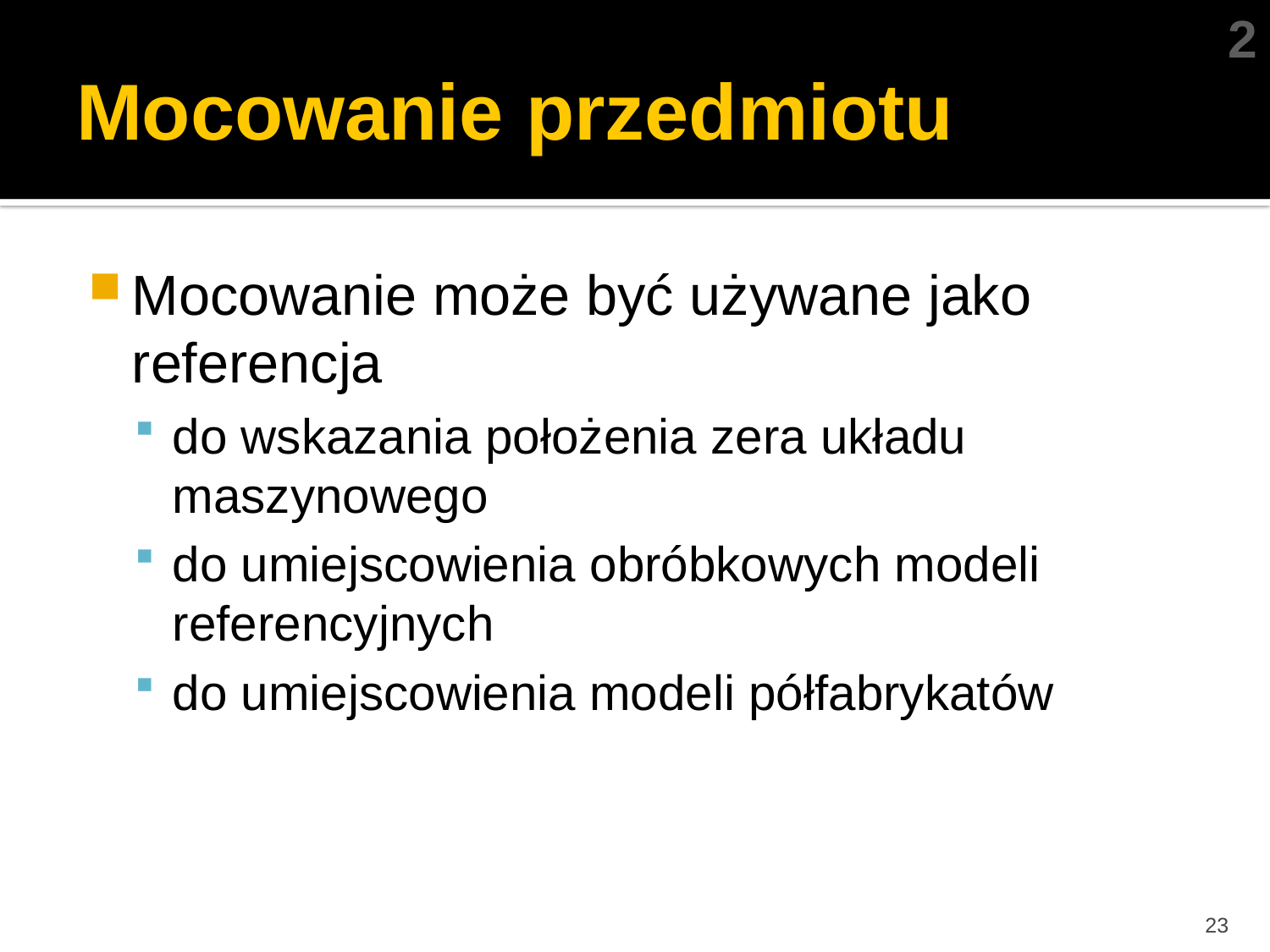

2
# Mocowanie przedmiotu
Mocowanie może być używane jako referencja
do wskazania położenia zera układu maszynowego
do umiejscowienia obróbkowych modeli referencyjnych
do umiejscowienia modeli półfabrykatów
23